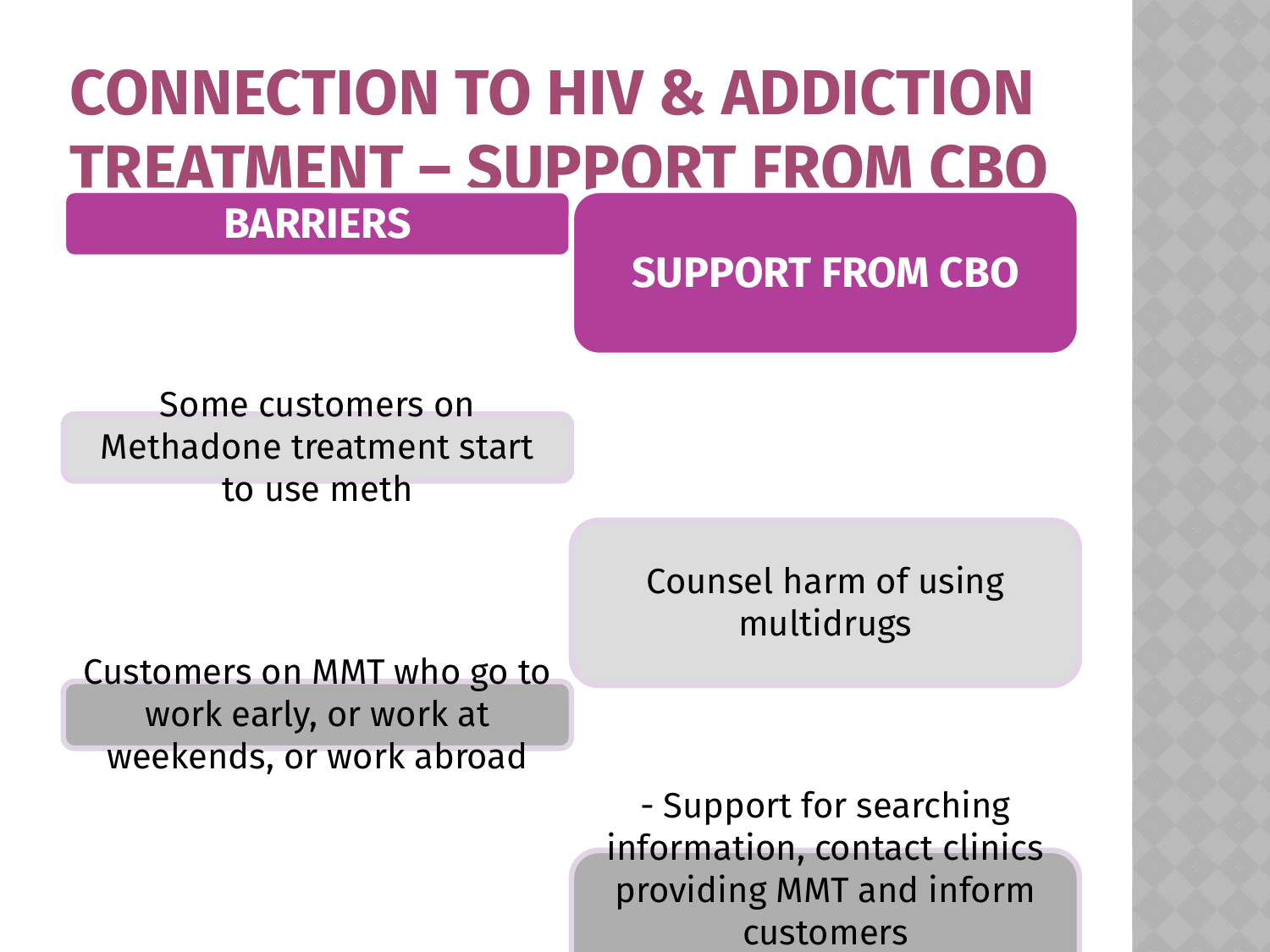

# CONNECTION TO HIV & ADDICTION TREATMENT – SUPPORT FROM CBO
BARRIERS
Some customers on Methadone treatment start to use meth
SUPPORT FROM CBO
Counsel harm of using multidrugs
Customers on MMT who go to work early, or work at weekends, or work abroad
- Support for searching information, contact clinics providing MMT and inform customers